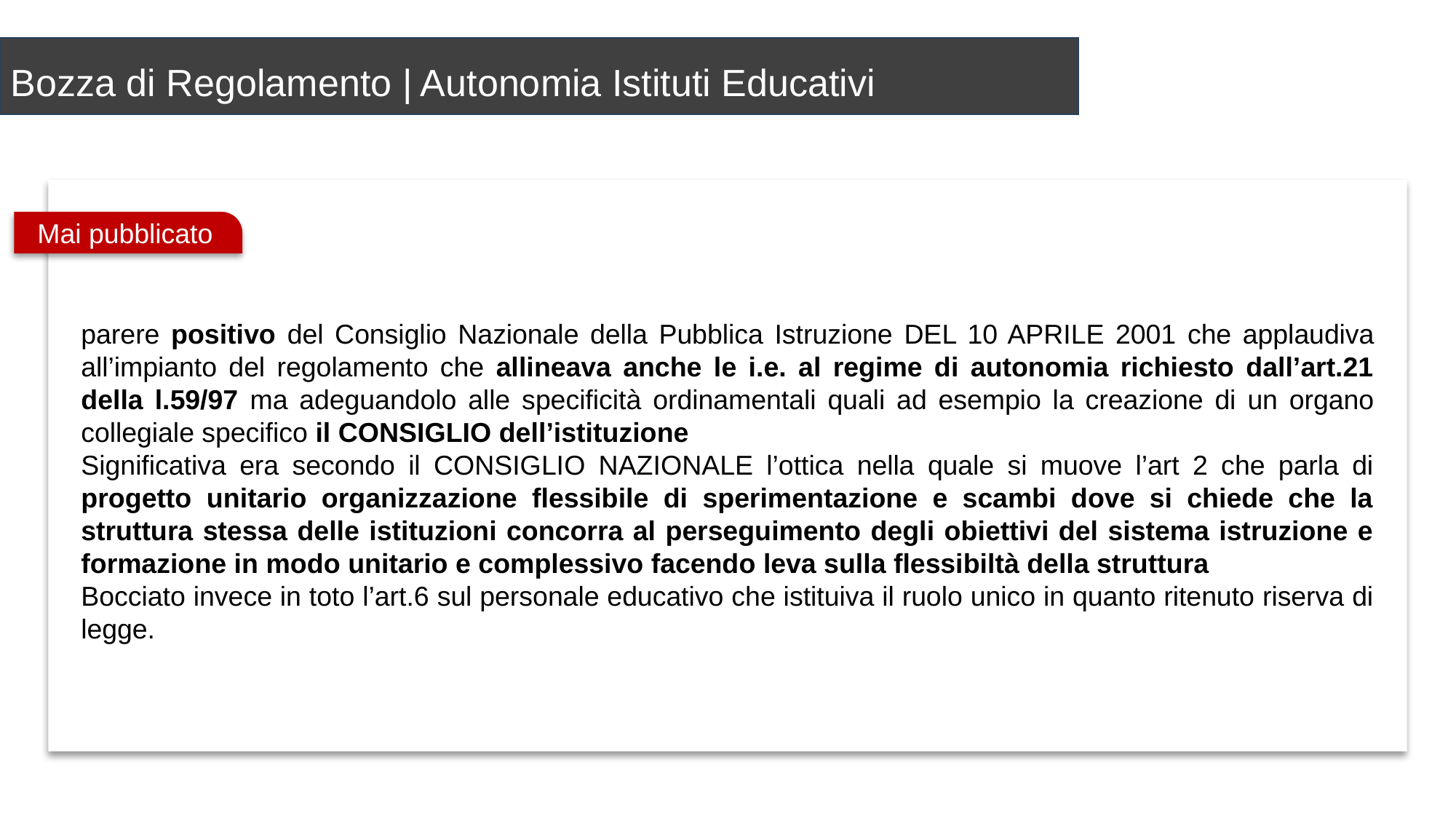

Bozza di Regolamento | Autonomia Istituti Educativi

Mai pubblicato
parere positivo del Consiglio Nazionale della Pubblica Istruzione del 10 aprile 2001 che applaudiva all’impianto del regolamento che allineava anche le i.e. al regime di autonomia richiesto dall’art.21 della l.59/97 ma adeguandolo alle specificità ordinamentali quali ad esempio la creazione di un organo collegiale specifico il CONSIGLIO dell’istituzione
Significativa era secondo il CONSIGLIO NAZIONALE l’ottica nella quale si muove l’art 2 che parla di progetto unitario organizzazione flessibile di sperimentazione e scambi dove si chiede che la struttura stessa delle istituzioni concorra al perseguimento degli obiettivi del sistema istruzione e formazione in modo unitario e complessivo facendo leva sulla flessibiltà della struttura
Bocciato invece in toto l’art.6 sul personale educativo che istituiva il ruolo unico in quanto ritenuto riserva di legge.